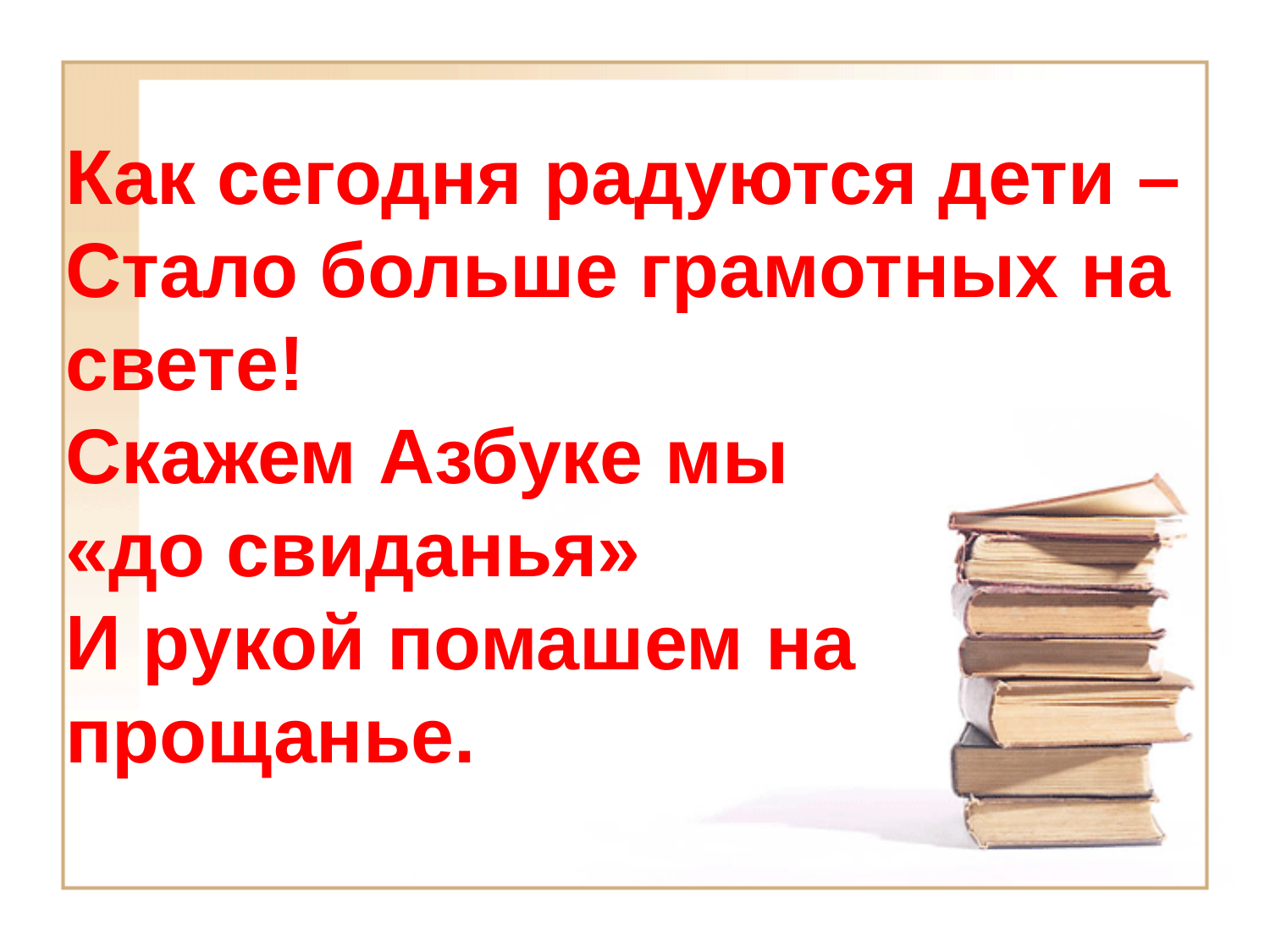

# Как сегодня радуются дети – Стало больше грамотных на свете! Скажем Азбуке мы «до свиданья» И рукой помашем на прощанье.